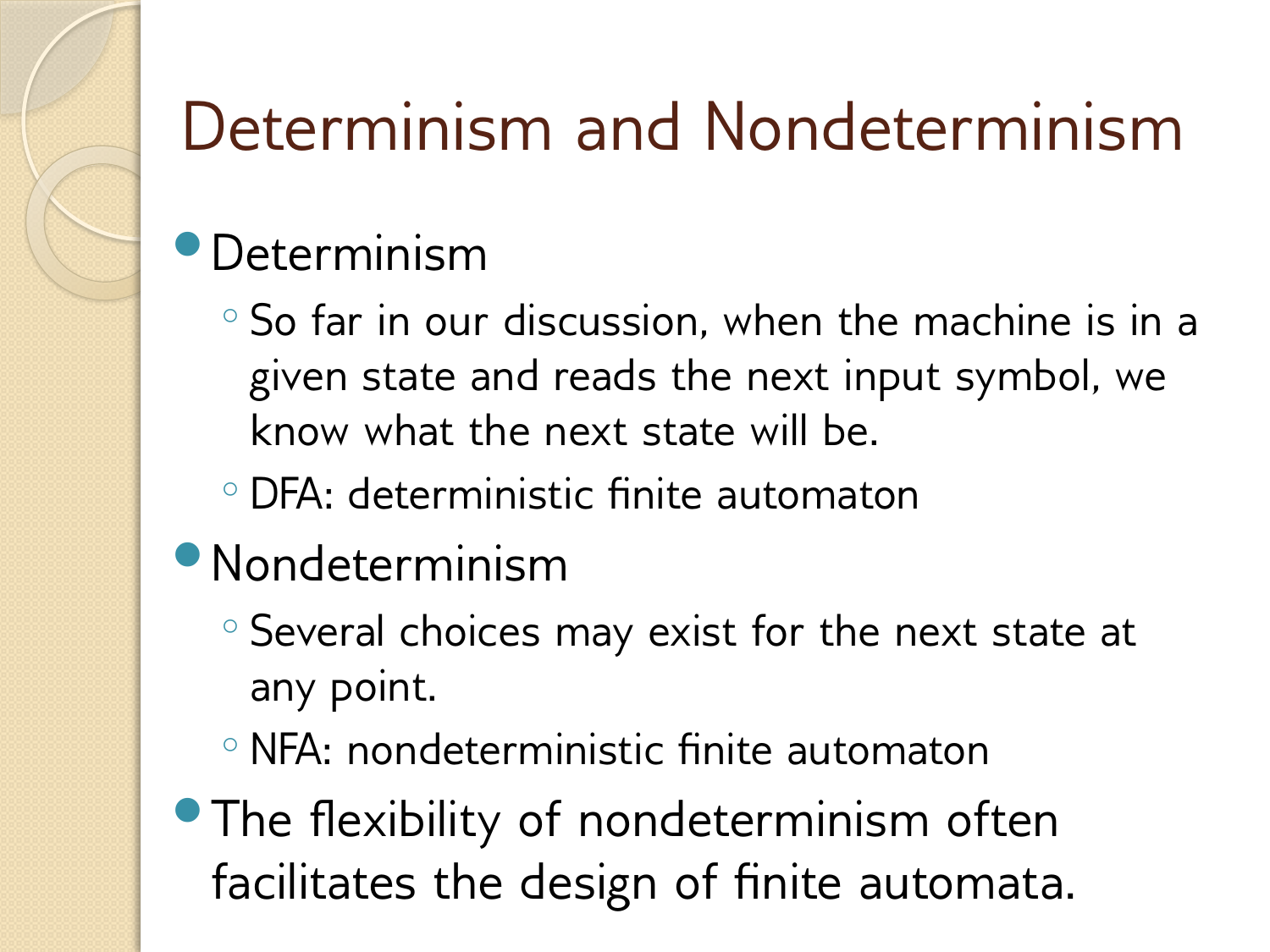

# Determinism and Nondeterminism
Determinism
So far in our discussion, when the machine is in a given state and reads the next input symbol, we know what the next state will be.
DFA: deterministic finite automaton
Nondeterminism
Several choices may exist for the next state at any point.
NFA: nondeterministic finite automaton
The flexibility of nondeterminism often facilitates the design of finite automata.